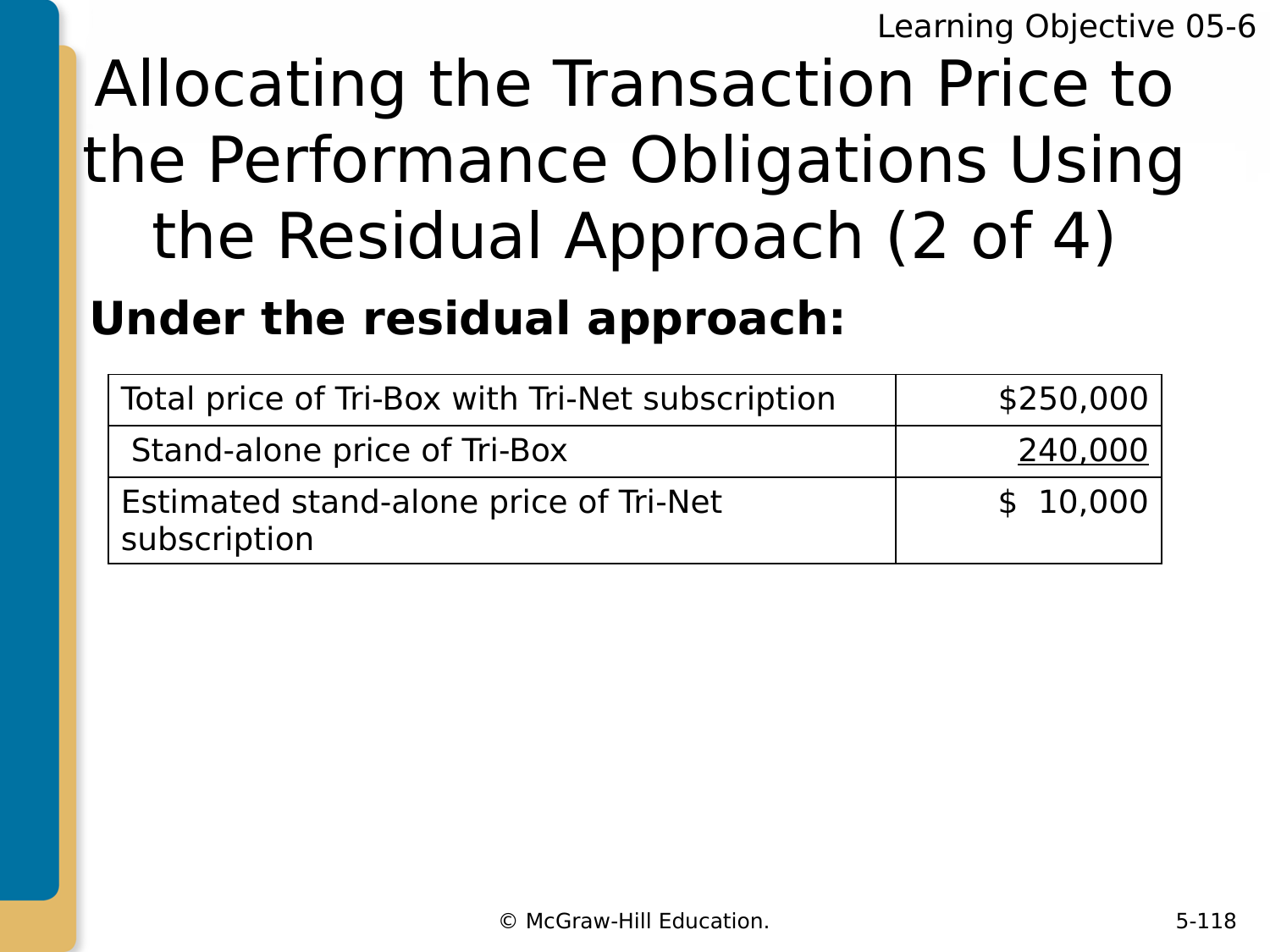

Learning Objective 05-6
# Allocating the Transaction Price to the Performance Obligations Using the Residual Approach (2 of 4)
Under the residual approach:
| Total price of Tri-Box with Tri-Net subscription | $250,000 |
| --- | --- |
| Stand-alone price of Tri-Box | 240,000 |
| Estimated stand-alone price of Tri-Net subscription | $ 10,000 |